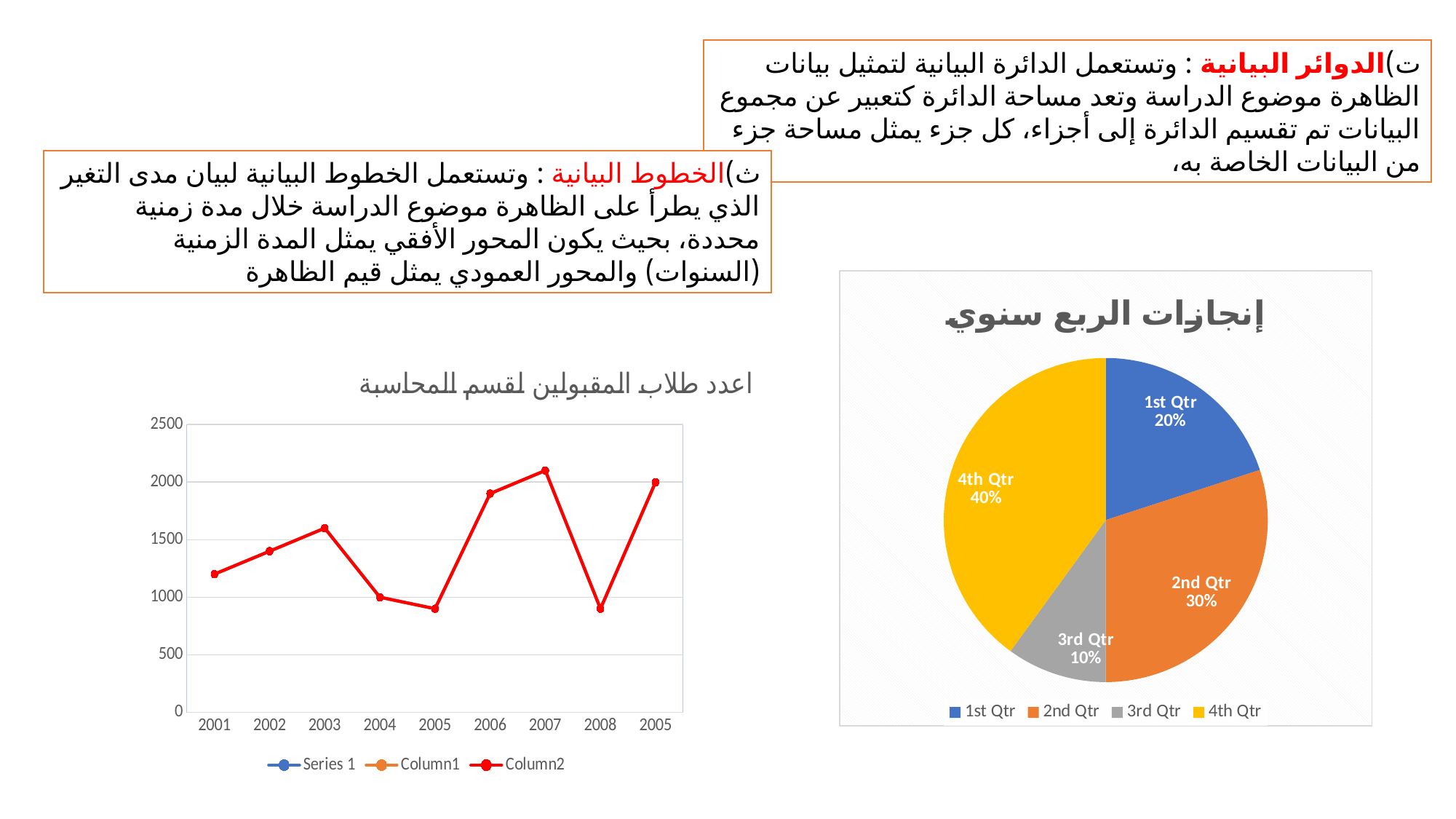

ت‌)	الدوائر البيانية : وتستعمل الدائرة البيانية لتمثيل بيانات الظاهرة موضوع الدراسة وتعد مساحة الدائرة كتعبير عن مجموع البيانات تم تقسيم الدائرة إلى أجزاء، كل جزء يمثل مساحة جزء من البيانات الخاصة به،
ث‌)	الخطوط البيانية : وتستعمل الخطوط البيانية لبيان مدى التغير الذي يطرأ على الظاهرة موضوع الدراسة خلال مدة زمنية محددة، بحيث يكون المحور الأفقي يمثل المدة الزمنية (السنوات) والمحور العمودي يمثل قيم الظاهرة

### Chart: إنجازات الربع سنوي

| Category | Sales |
|---|---|
| 1st Qtr | 20.0 |
| 2nd Qtr | 30.0 |
| 3rd Qtr | 10.0 |
| 4th Qtr | 40.0 |

### Chart: اعدد طلاب المقبولين لقسم المحاسبة

| Category | Series 1 | Column1 | Column2 |
|---|---|---|---|
| 2001 | 1200.0 | None | None |
| 2002 | 1400.0 | None | None |
| 2003 | 1600.0 | None | None |
| 2004 | 1000.0 | None | None |
| 2005 | 900.0 | None | None |
| 2006 | 1900.0 | None | None |
| 2007 | 2100.0 | None | None |
| 2008 | 900.0 | None | None |
| 2005 | 1999.0 | None | None |